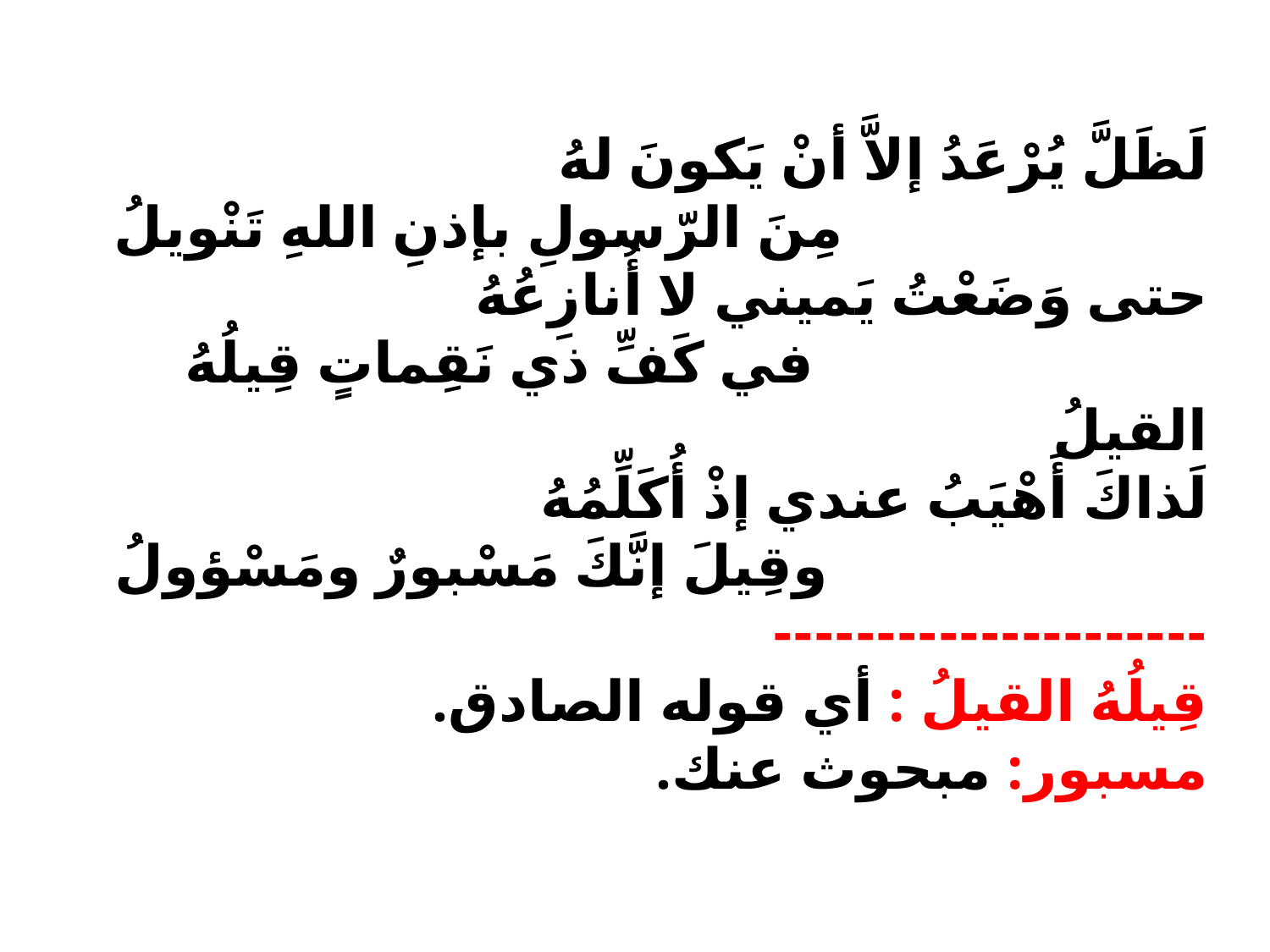

لَظَلَّ يُرْعَدُ إلاَّ أنْ يَكونَ لهُ
                         مِنَ الرّسولِ بإذنِ اللهِ تَنْويلُ
حتى وَضَعْتُ يَميني لا أُنازِعُهُ 
                           في كَفِّ ذي نَقِماتٍ قِيلُهُ القيلُ
لَذاكَ أَهْيَبُ عندي إذْ أُكَلِّمُهُ 
                          وقِيلَ إنَّكَ مَسْبورٌ ومَسْؤولُ
---------------------
قِيلُهُ القيلُ : أي قوله الصادق.
مسبور: مبحوث عنك.